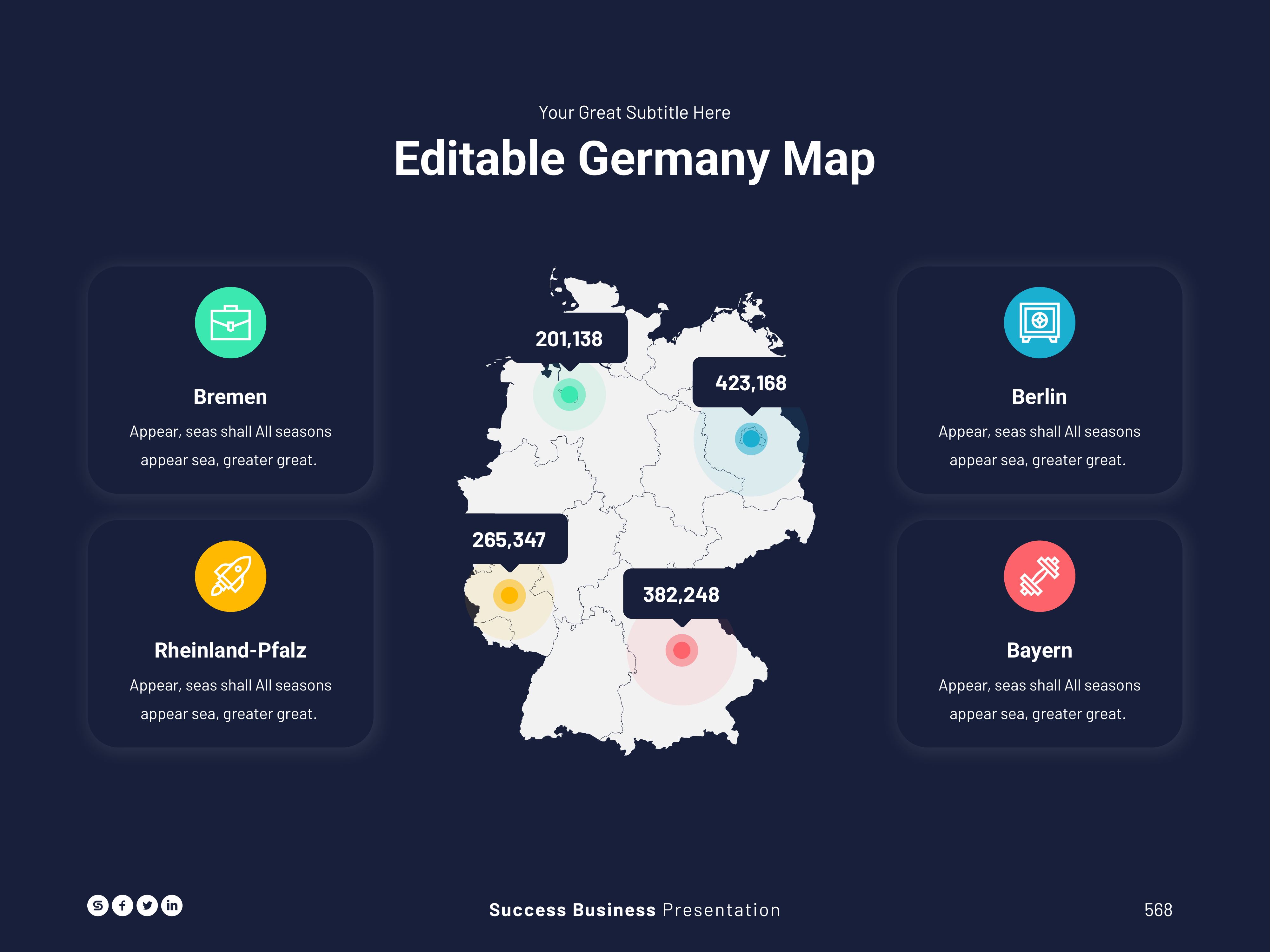

Your Great Subtitle Here
Editable Germany Map

201,138

423,168

Bremen
Appear, seas shall All seasons appear sea, greater great.
Berlin
Appear, seas shall All seasons appear sea, greater great.

265,347

382,248

Rheinland-Pfalz
Appear, seas shall All seasons appear sea, greater great.
Bayern
Appear, seas shall All seasons appear sea, greater great.